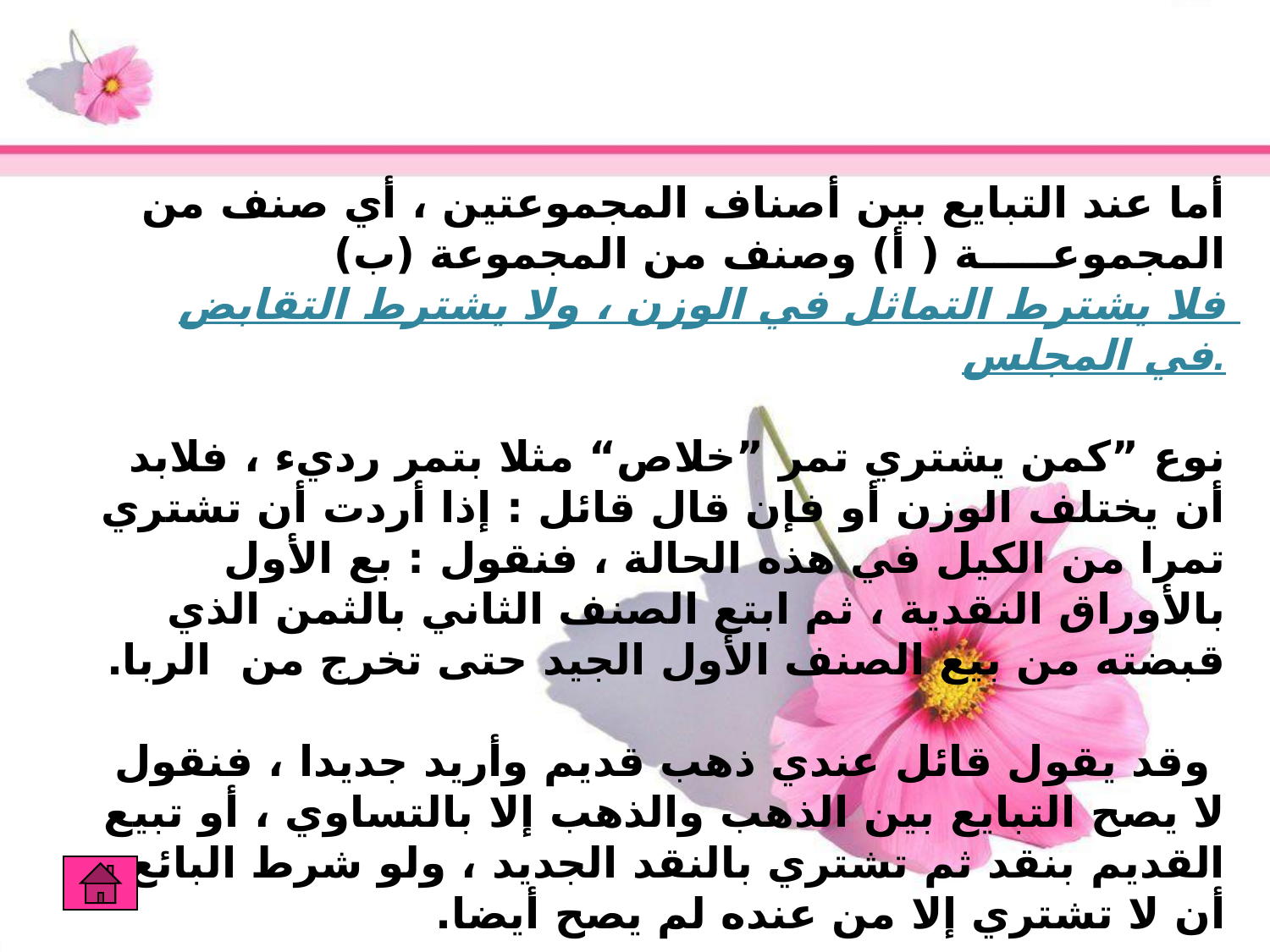

أما عند التبايع بين أصناف المجموعتين ، أي صنف من المجموعـــــة ( أ) وصنف من المجموعة (ب)
فلا يشترط التماثل في الوزن ، ولا يشترط التقابض في المجلس.
نوع ”كمن يشتري تمر ”خلاص“ مثلا بتمر رديء ، فلابد أن يختلف الوزن أو فإن قال قائل : إذا أردت أن تشتري تمرا من الكيل في هذه الحالة ، فنقول : بع الأول بالأوراق النقدية ، ثم ابتع الصنف الثاني بالثمن الذي قبضته من بيع الصنف الأول الجيد حتى تخرج من  الربا.
 وقد يقول قائل عندي ذهب قديم وأريد جديدا ، فنقول لا يصح التبايع بين الذهب والذهب إلا بالتساوي ، أو تبيع القديم بنقد ثم تشتري بالنقد الجديد ، ولو شرط البائع أن لا تشتري إلا من عنده لم يصح أيضا.
 وهنا مسألة مشهورة : وهي هل يجوز شراء الذهب بالفيزا إذا كانت القيمة تخصم فورا من حساب المشتري ، فنقول : نعم إذا كان يخصم فورا ، فكأنه تقابض.